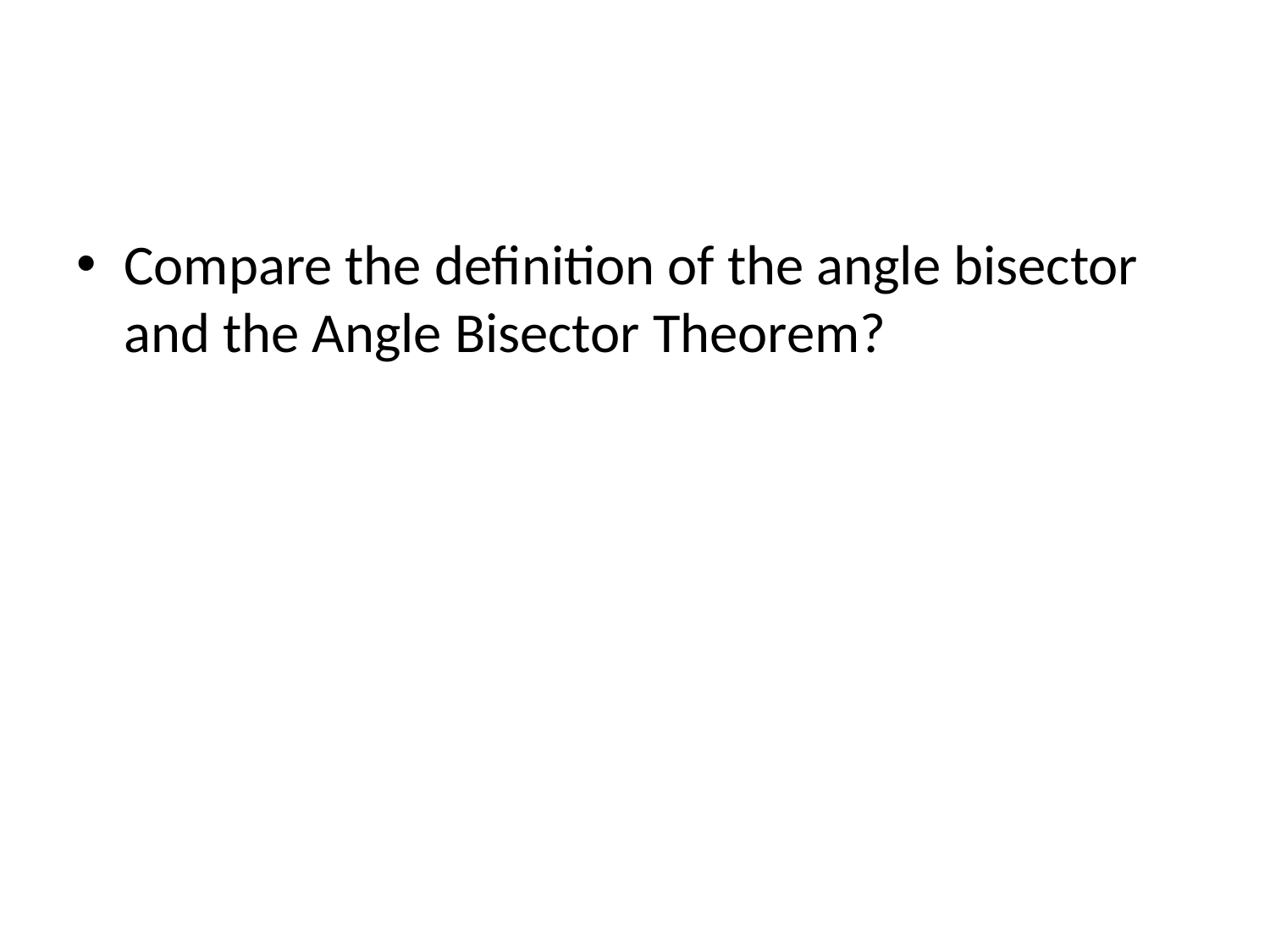

#
Compare the definition of the angle bisector and the Angle Bisector Theorem?